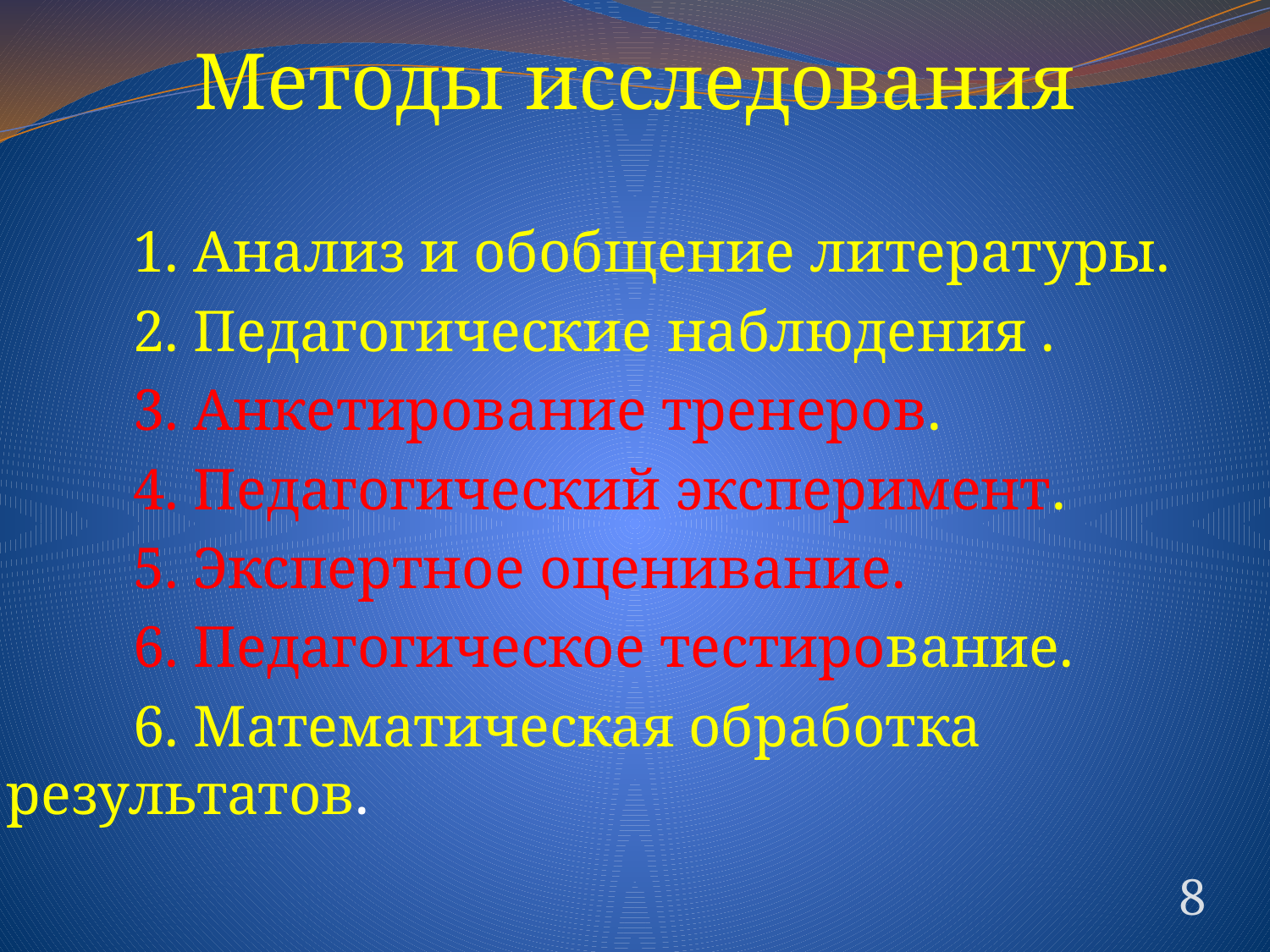

Методы исследования

	1. Анализ и обобщение литературы.
	2. Педагогические наблюдения .
	3. Анкетирование тренеров.
	4. Педагогический эксперимент.
    	5. Экспертное оценивание.
	6. Педагогическое тестирование.
	6. Математическая обработка результатов.
8